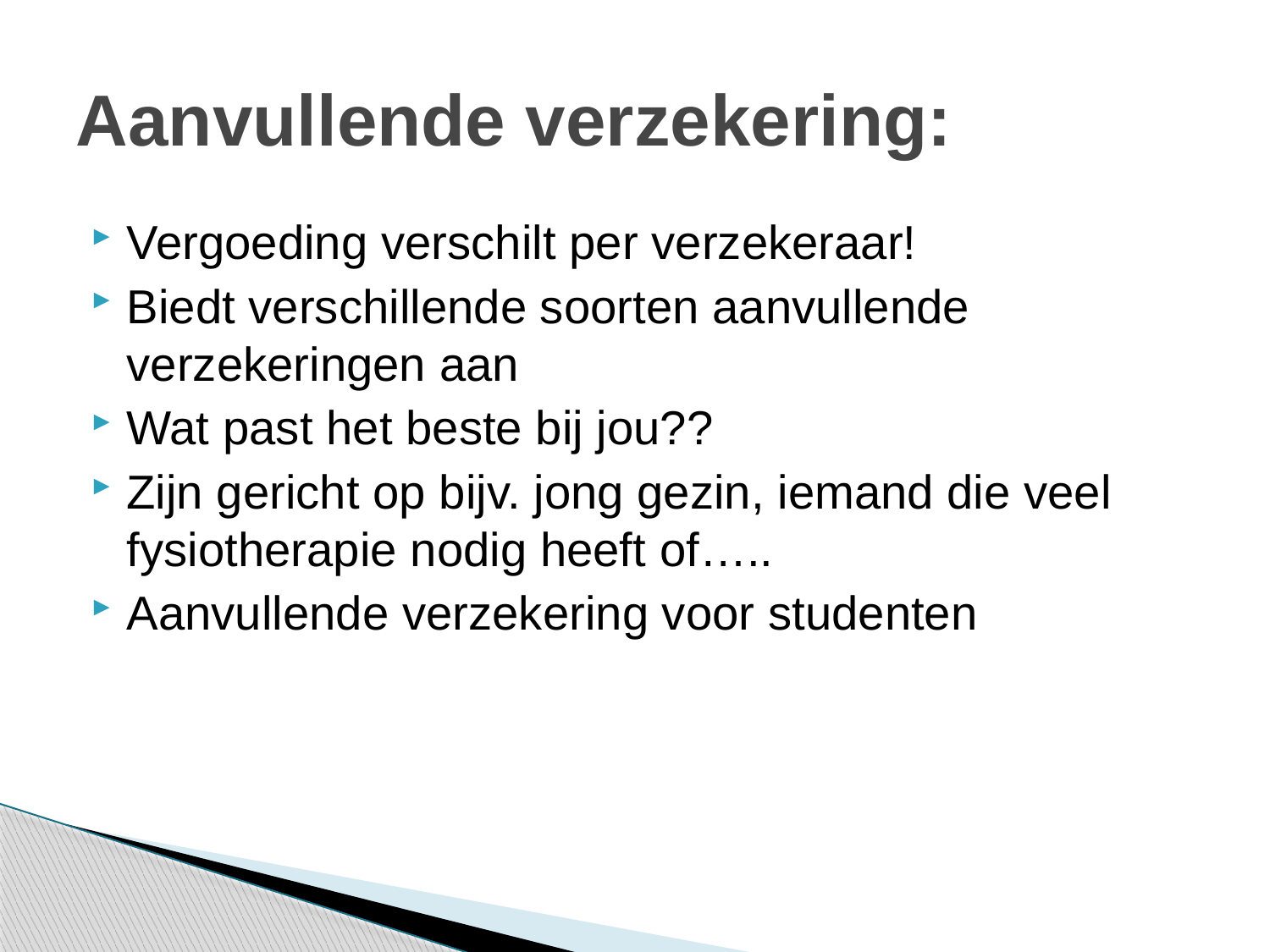

# Aanvullende verzekering:
Vergoeding verschilt per verzekeraar!
Biedt verschillende soorten aanvullende verzekeringen aan
Wat past het beste bij jou??
Zijn gericht op bijv. jong gezin, iemand die veel fysiotherapie nodig heeft of…..
Aanvullende verzekering voor studenten